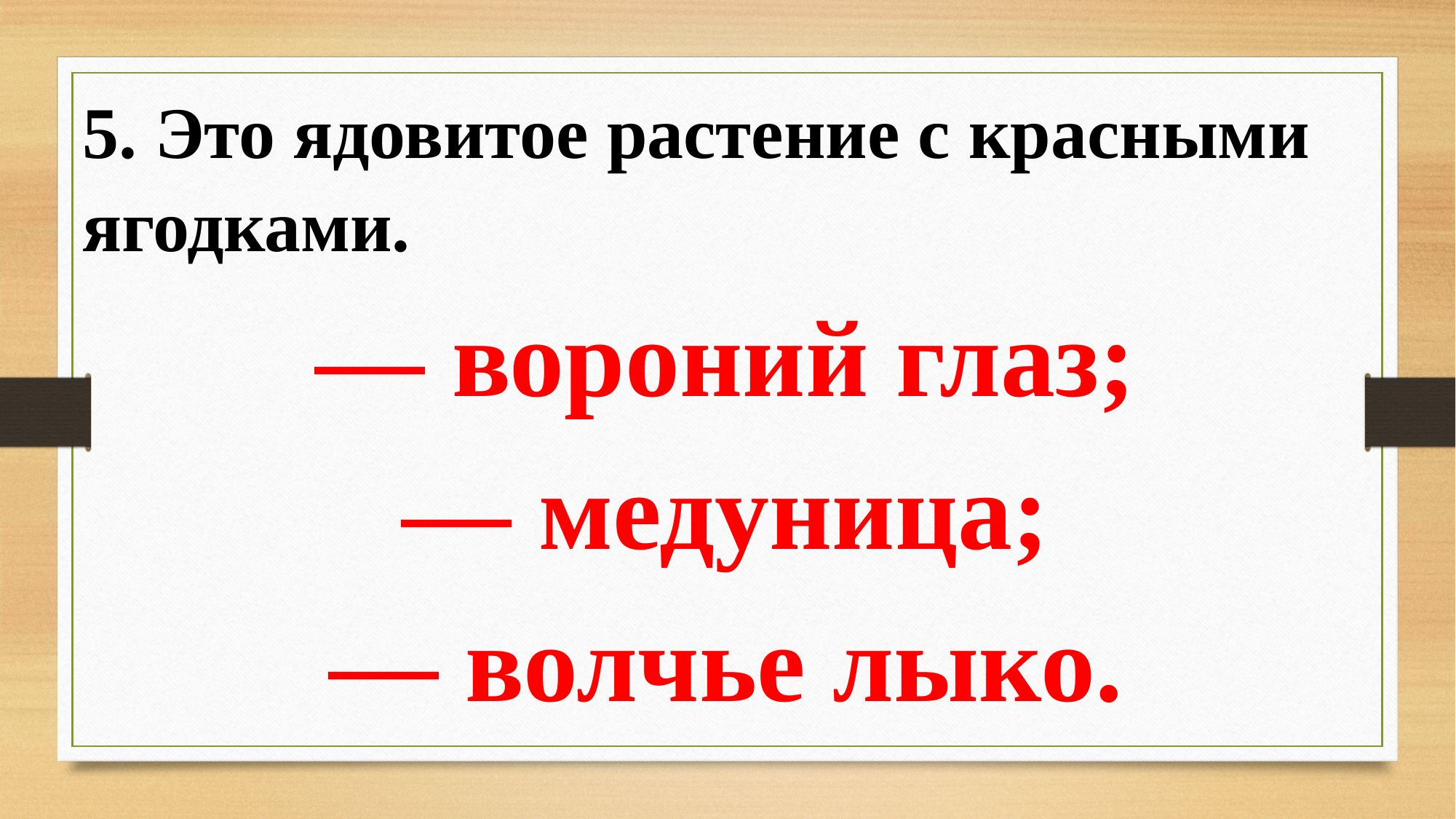

5. Это ядовитое растение с красными ягодками.
— вороний глаз;
— медуница;
— волчье лыко.